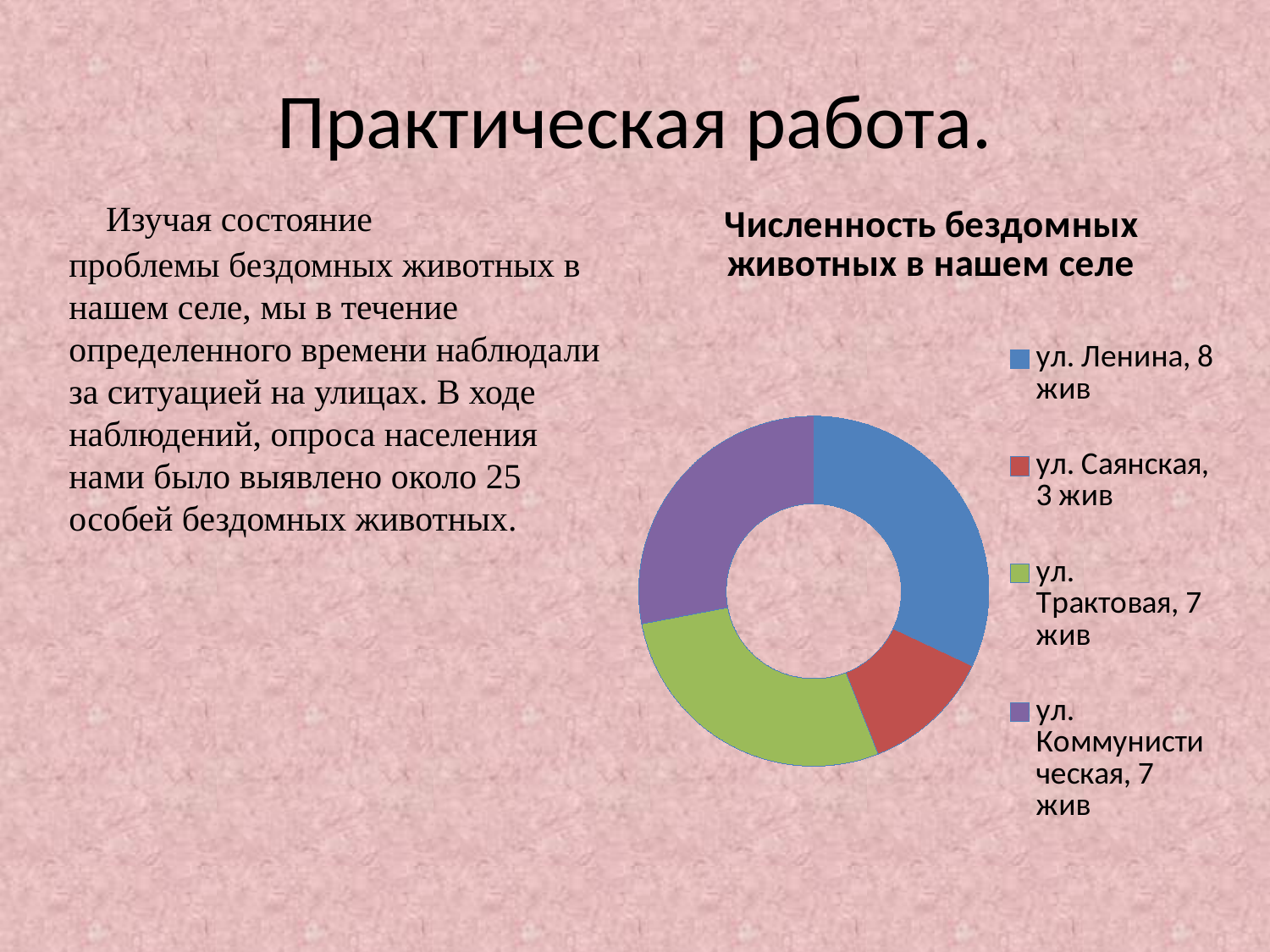

# Практическая работа.
   Изучая состояние проблемы бездомных животных в нашем селе, мы в течение определенного времени наблюдали за ситуацией на улицах. В ходе наблюдений, опроса населения нами было выявлено около 25 особей бездомных животных.

### Chart: Численность бездомных животных в нашем селе

| Category | Продажи |
|---|---|
| ул. Ленина, 8 жив | 8.0 |
| ул. Саянская, 3 жив | 3.0 |
| ул. Трактовая, 7 жив | 7.0 |
| ул. Коммунистическая, 7 жив | 7.0 |